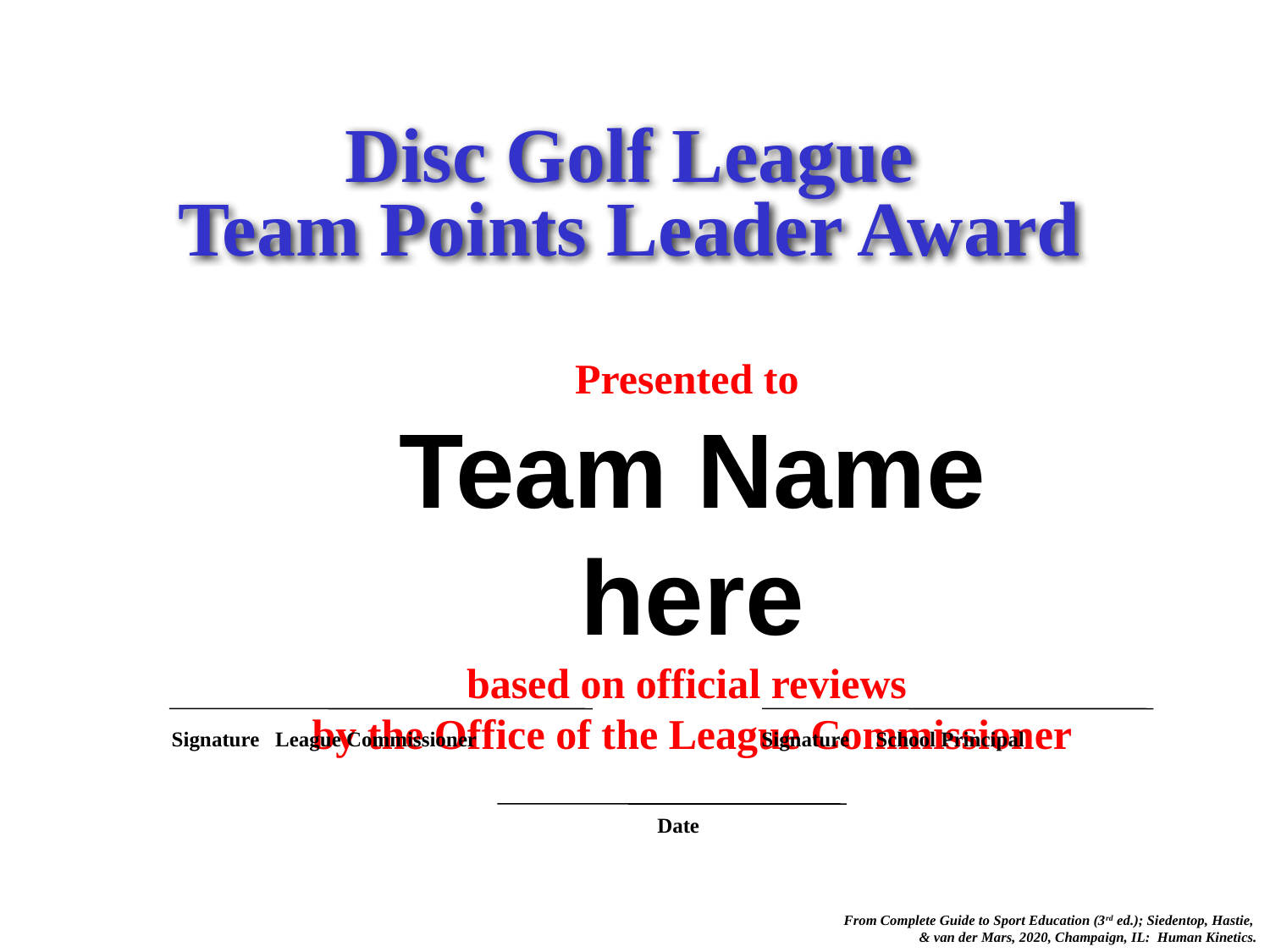

Disc Golf League
Team Points Leader Award
Presented to
Team Name here
based on official reviews
by the Office of the League Commissioner

Signature   League Commissioner
Signature     School Principal

Date
From Complete Guide to Sport Education (3rd ed.); Siedentop, Hastie,
& van der Mars, 2020, Champaign, IL:  Human Kinetics.